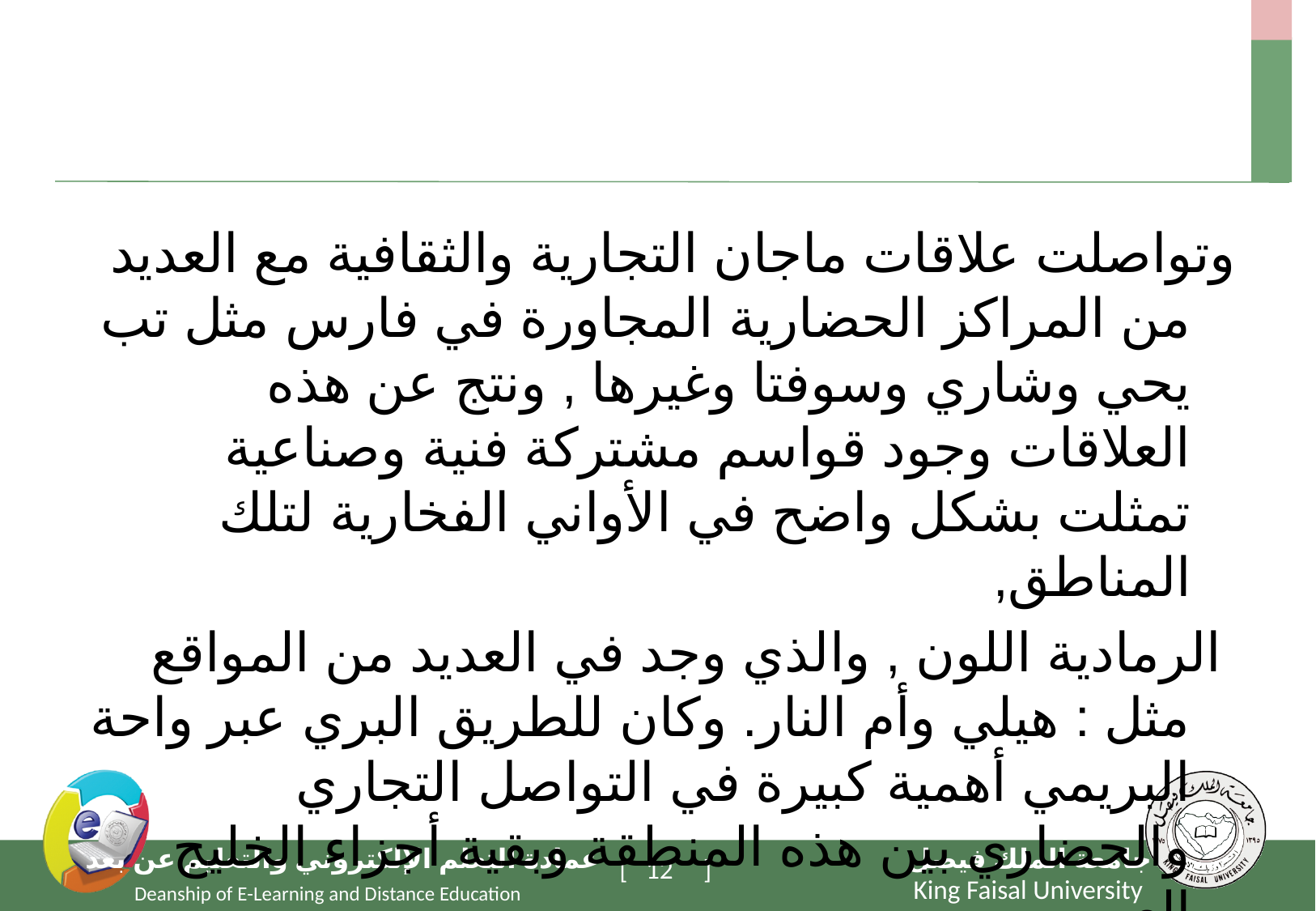

#
وتواصلت علاقات ماجان التجارية والثقافية مع العديد من المراكز الحضارية المجاورة في فارس مثل تب يحي وشاري وسوفتا وغيرها , ونتج عن هذه العلاقات وجود قواسم مشتركة فنية وصناعية تمثلت بشكل واضح في الأواني الفخارية لتلك المناطق,
 الرمادية اللون , والذي وجد في العديد من المواقع مثل : هيلي وأم النار. وكان للطريق البري عبر واحة البريمي أهمية كبيرة في التواصل التجاري والحضاري بين هذه المنطقة وبقية أجزاء الخليج العربي .